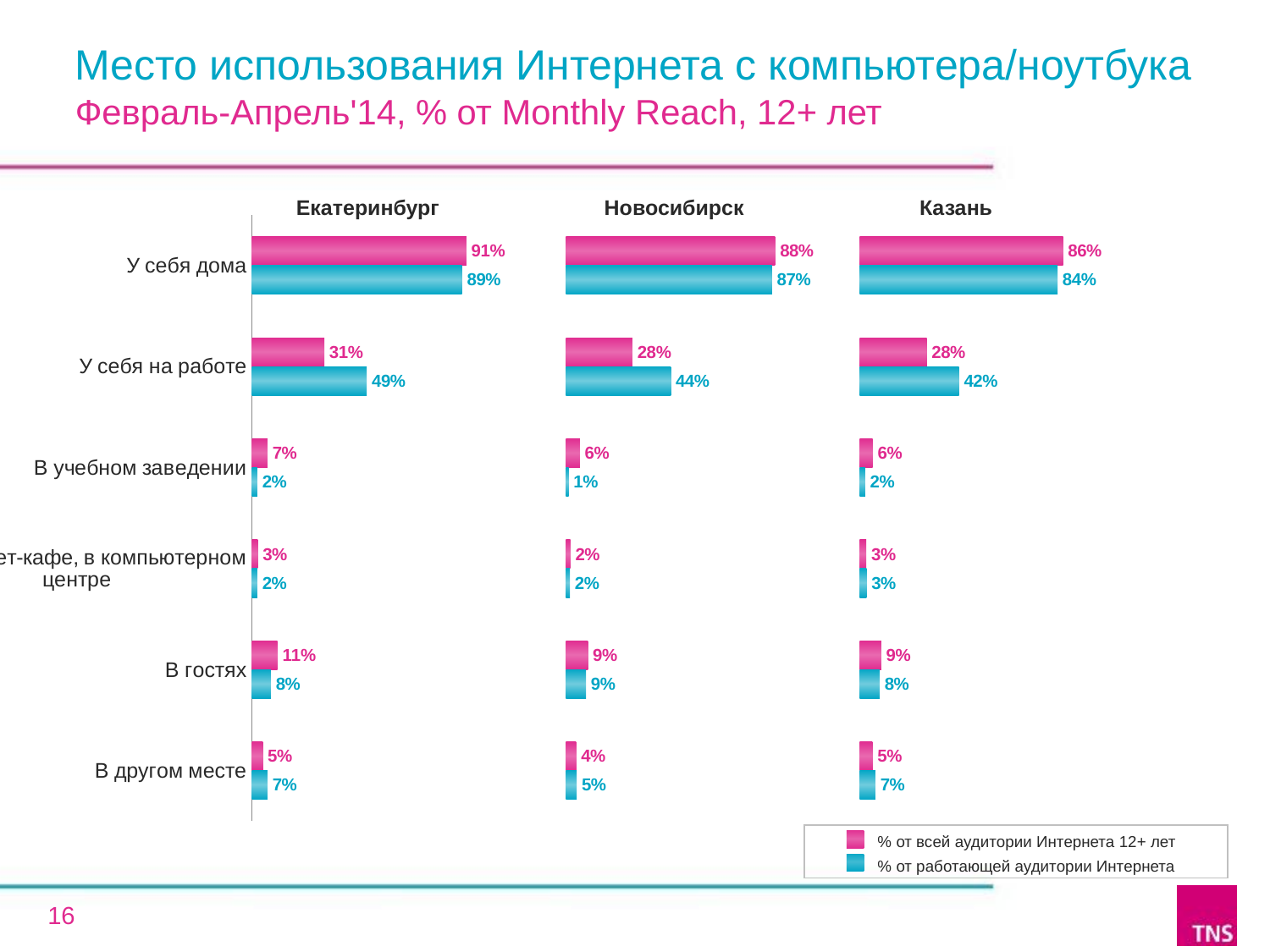

Место использования Интернета с компьютера/ноутбука
Февраль-Апрель'14, % от Monthly Reach, 12+ лет
Екатеринбург
Новосибирск
Казань

### Chart

| Category | % от всей аудитории Интернета 12+ | % от работающей аудитории Интернета |
|---|---|---|
| У себя дома | 90.5 | 88.7 |
| У себя на работе | 30.6 | 48.5 |
| В учебном заведении | 6.6 | 2.3 |
| В интернет-кафе, в компьютерном центре | 2.5 | 2.3 |
| В гостях | 10.8 | 8.0 |
| В другом месте | 4.6 | 6.6 |

### Chart

| Category | % от всей аудитории Интернета 12+ | % от работающей аудитории Интернета |
|---|---|---|
| У себя дома | 88.3 | 87.0 |
| У себя на       работе | 28.1 | 44.3 |
| В учебном заведении | 5.9 | 1.2 |
| В интернет-       кафе,  в компьютерном центре | 1.9 | 1.7 |
| В гостях | 9.3 | 8.5 |
| В другом      месте | 4.3 | 4.6 |

### Chart

| Category | % от всей аудитории Интернета 12+ | % от работающей аудитории Интернета |
|---|---|---|
| У себя дома | 85.8 | 83.5 |
| У себя на работе | 28.3 | 41.9 |
| В учебном заведении | 5.5 | 2.3 |
| В интернет-кафе, в               компьютерном центре | 2.8 | 2.9 |
| В гостях | 9.1 | 8.4 |
| В другом месте | 5.4 | 6.6 |
% от всей аудитории Интернета 12+ лет

% от работающей аудитории Интернета

16